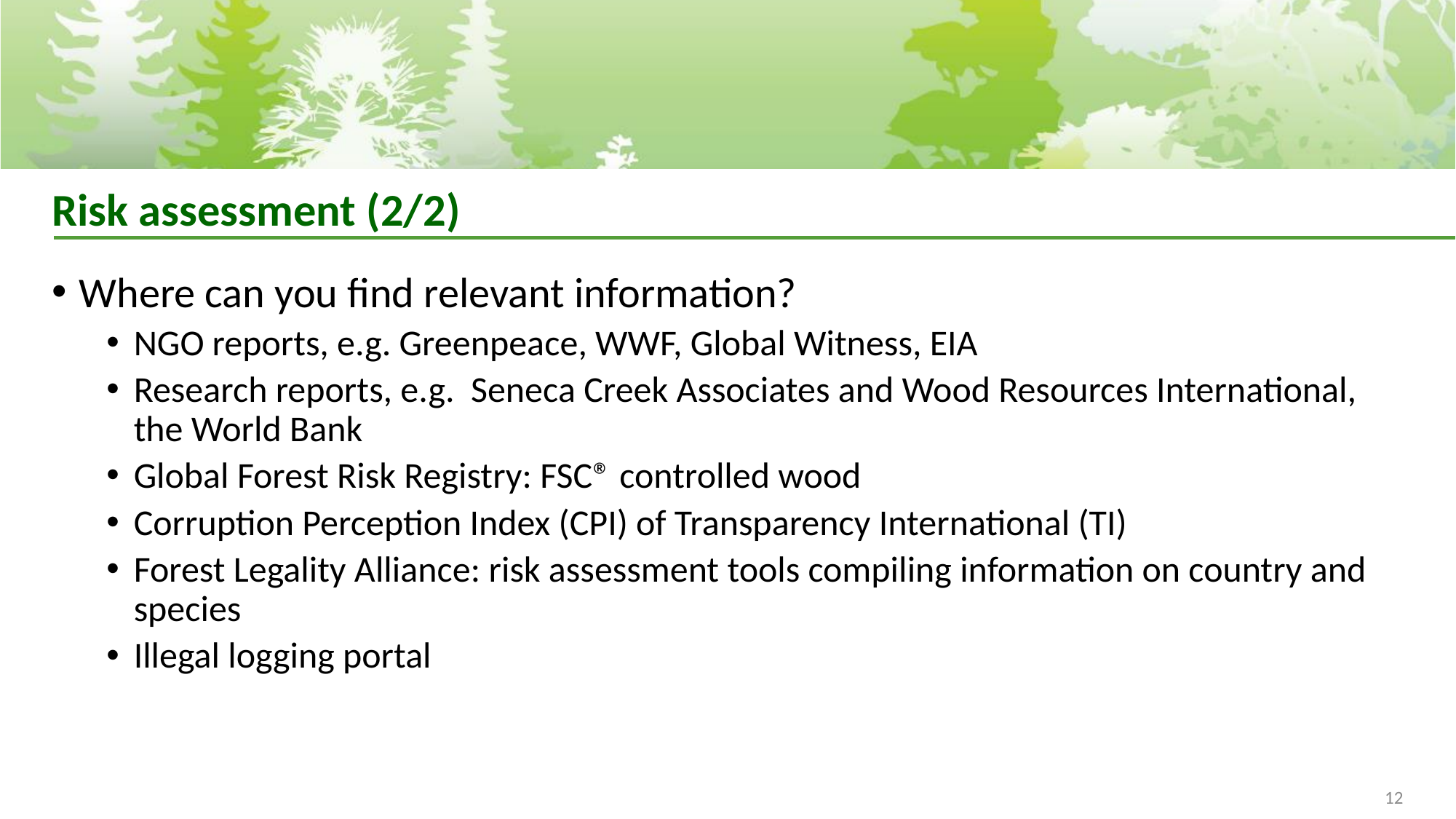

# Risk assessment (2/2)
Where can you find relevant information?
NGO reports, e.g. Greenpeace, WWF, Global Witness, EIA
Research reports, e.g.  Seneca Creek Associates and Wood Resources International, the World Bank
Global Forest Risk Registry: FSC® controlled wood
Corruption Perception Index (CPI) of Transparency International (TI)
Forest Legality Alliance: risk assessment tools compiling information on country and species
Illegal logging portal

12